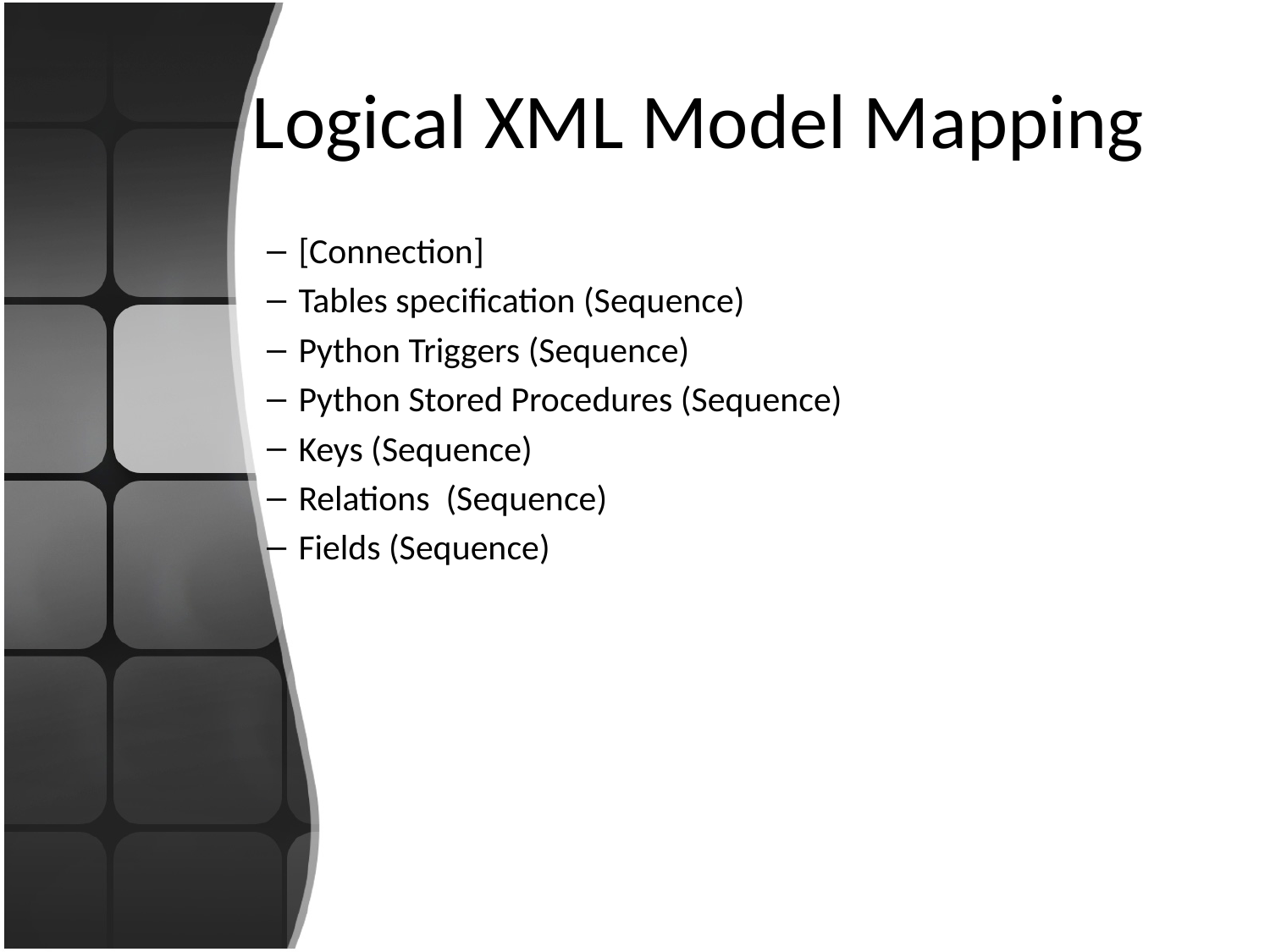

# Logical XML Model Mapping
[Connection]
Tables specification (Sequence)
Python Triggers (Sequence)
Python Stored Procedures (Sequence)
Keys (Sequence)
Relations  (Sequence)
Fields (Sequence)